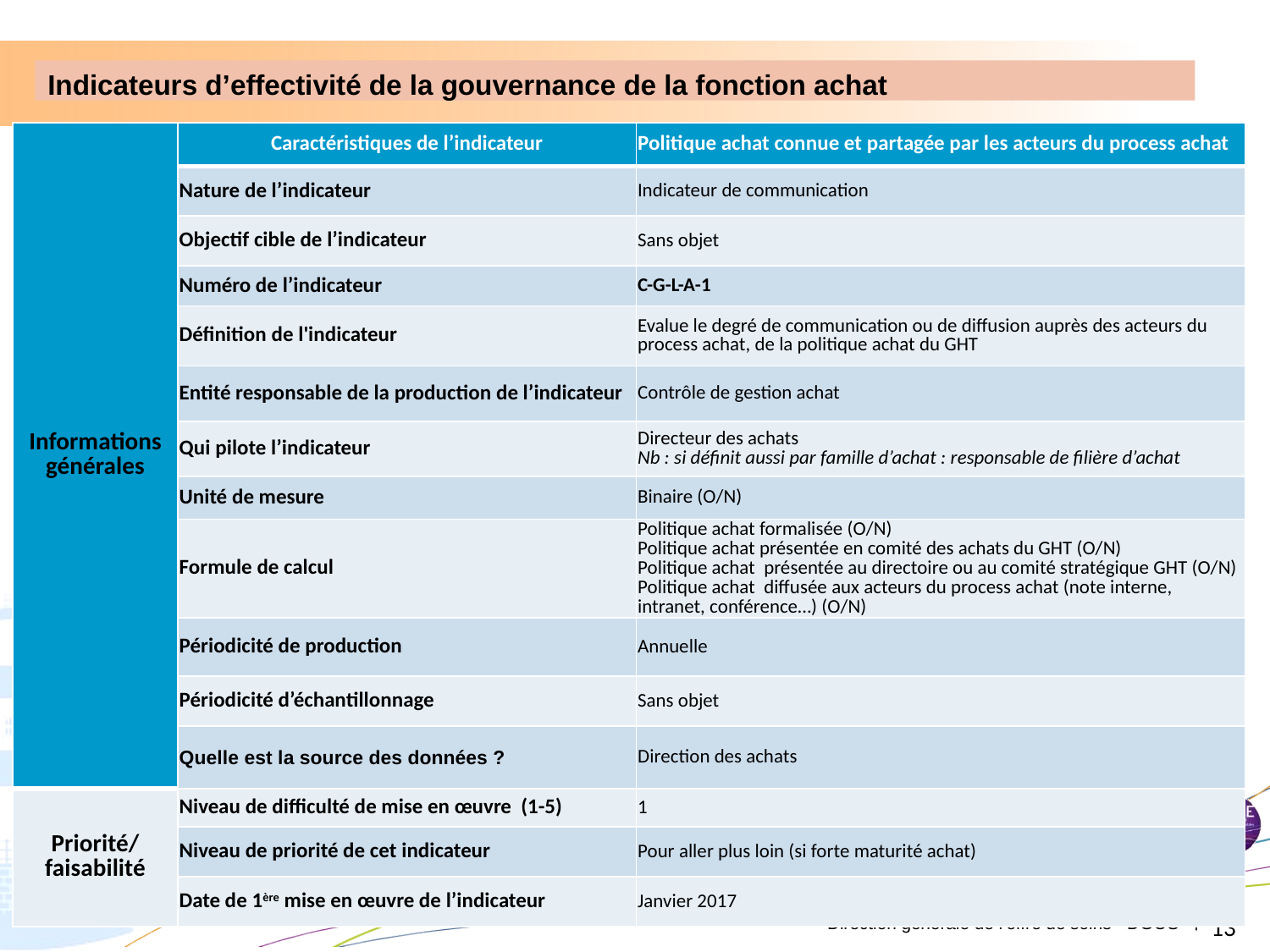

Indicateurs d’effectivité de la gouvernance de la fonction achat
| Informations générales | Caractéristiques de l’indicateur | Politique achat connue et partagée par les acteurs du process achat |
| --- | --- | --- |
|  | Nature de l’indicateur | Indicateur de communication |
|  | Objectif cible de l’indicateur | Sans objet |
|  | Numéro de l’indicateur | C-G-L-A-1 |
|  | Définition de l'indicateur | Evalue le degré de communication ou de diffusion auprès des acteurs du process achat, de la politique achat du GHT |
|  | Entité responsable de la production de l’indicateur | Contrôle de gestion achat |
|  | Qui pilote l’indicateur | Directeur des achats Nb : si définit aussi par famille d’achat : responsable de filière d’achat |
|  | Unité de mesure | Binaire (O/N) |
|  | Formule de calcul | Politique achat formalisée (O/N) Politique achat présentée en comité des achats du GHT (O/N) Politique achat présentée au directoire ou au comité stratégique GHT (O/N) Politique achat diffusée aux acteurs du process achat (note interne, intranet, conférence…) (O/N) |
|  | Périodicité de production | Annuelle |
|  | Périodicité d’échantillonnage | Sans objet |
|  | Quelle est la source des données ? | Direction des achats |
| Priorité/ faisabilité | Niveau de difficulté de mise en œuvre (1-5) | 1 |
|  | Niveau de priorité de cet indicateur | Pour aller plus loin (si forte maturité achat) |
|  | Date de 1ère mise en œuvre de l’indicateur | Janvier 2017 |
13